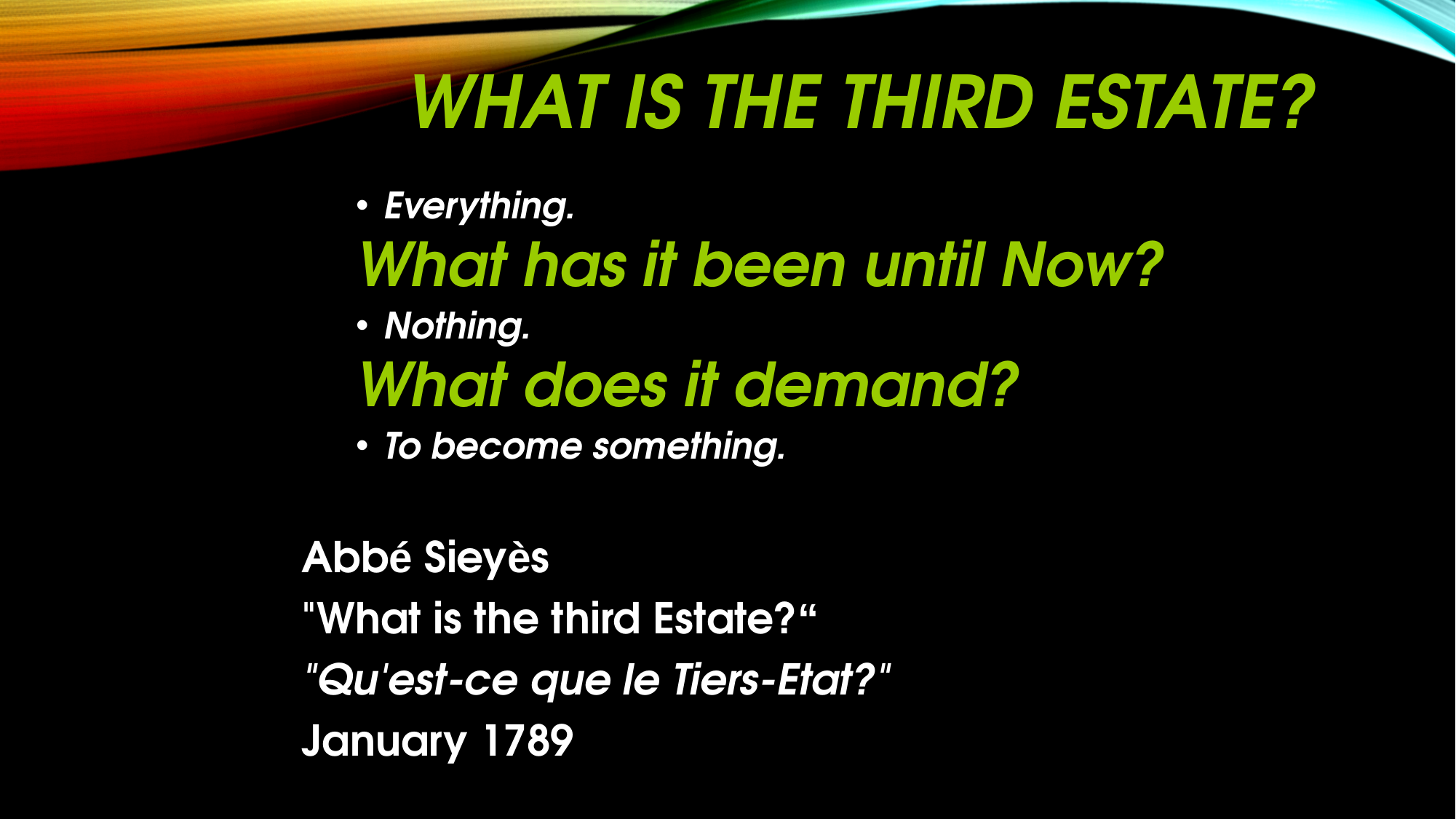

# What is the Third Estate?
Everything.
What has it been until Now?
Nothing.
What does it demand?
To become something.

Abbé Sieyès
"What is the third Estate?“
"Qu'est-ce que le Tiers-Etat?"
January 1789